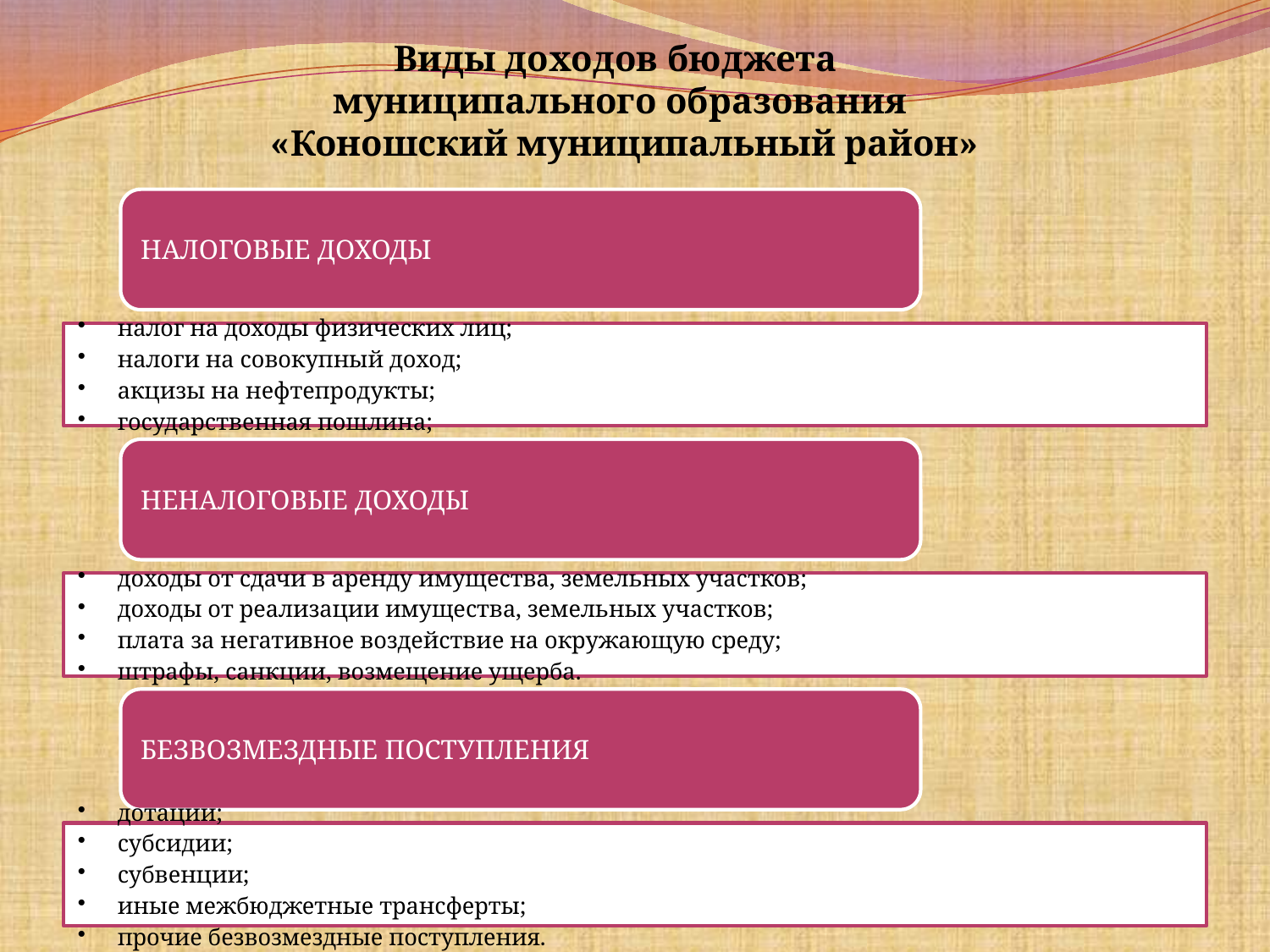

Виды доходов бюджета
муниципального образования
 «Коношский муниципальный район»
НАЛОГОВЫЕ ДОХОДЫ
НЕНАЛОГОВЫЕ ДОХОДЫ
БЕЗВОЗМЕЗДНЫЕ ПОСТУПЛЕНИЯ
налог на доходы физических лиц;
налоги на совокупный доход;
государственная пошлина;
доходы от сдачи в аренду имущества, земельных участков;
доходы от реализации имущества, земельных участков;
плата за негативное воздействие на окружающую среду;
штрафы, санкции, возмещение ущерба.
дотации;
субсидии;
субвенции;
иные межбюджетные трансферты;
прочие безвозмездные поступления.
акцизы на нефтепродукты;